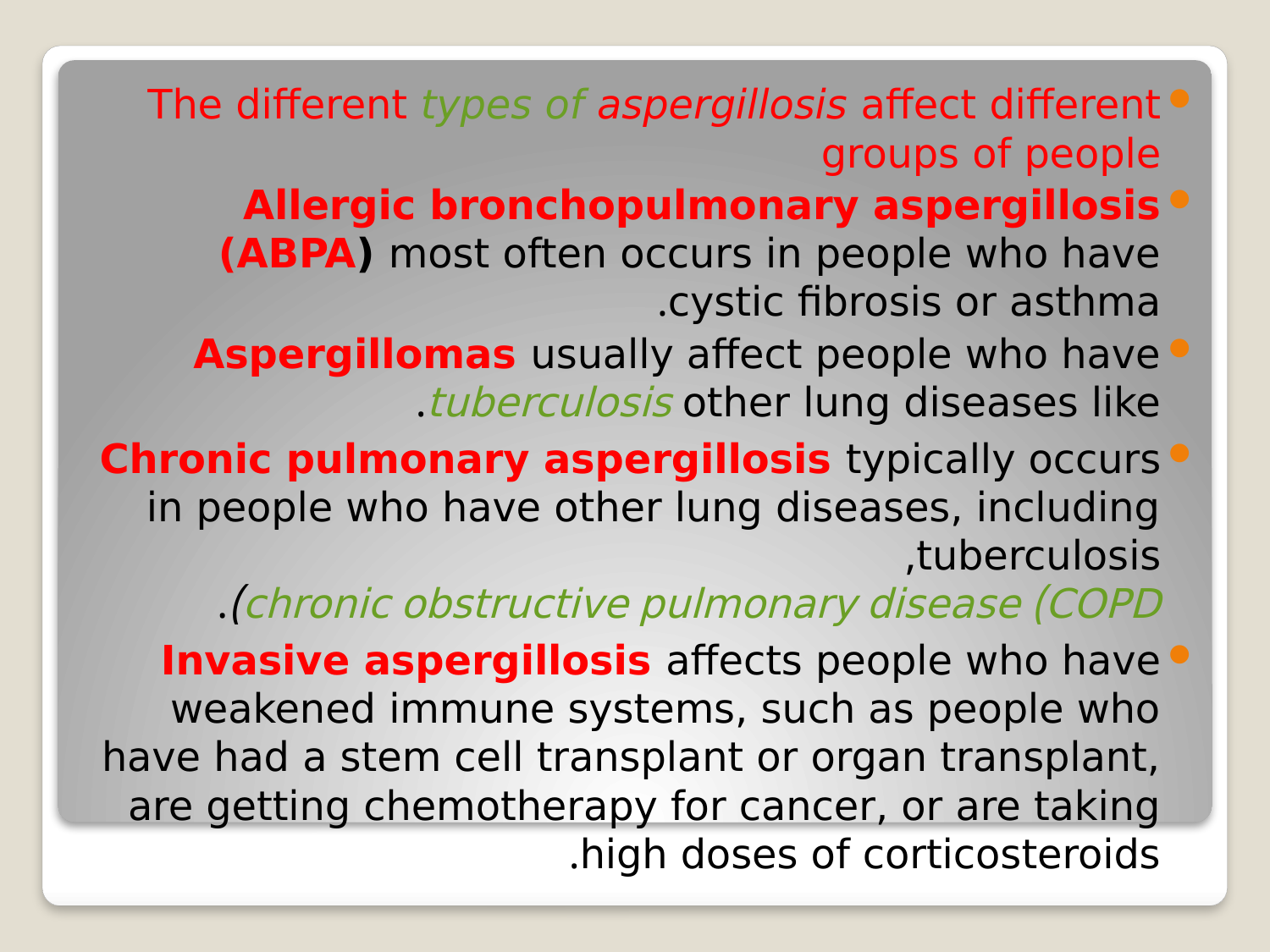

The different types of aspergillosis affect different groups of people
Allergic bronchopulmonary aspergillosis (ABPA) most often occurs in people who have cystic fibrosis or asthma.
Aspergillomas usually affect people who have other lung diseases like tuberculosis.
Chronic pulmonary aspergillosis typically occurs in people who have other lung diseases, including tuberculosis, chronic obstructive pulmonary disease (COPD).
Invasive aspergillosis affects people who have weakened immune systems, such as people who have had a stem cell transplant or organ transplant, are getting chemotherapy for cancer, or are taking high doses of corticosteroids.